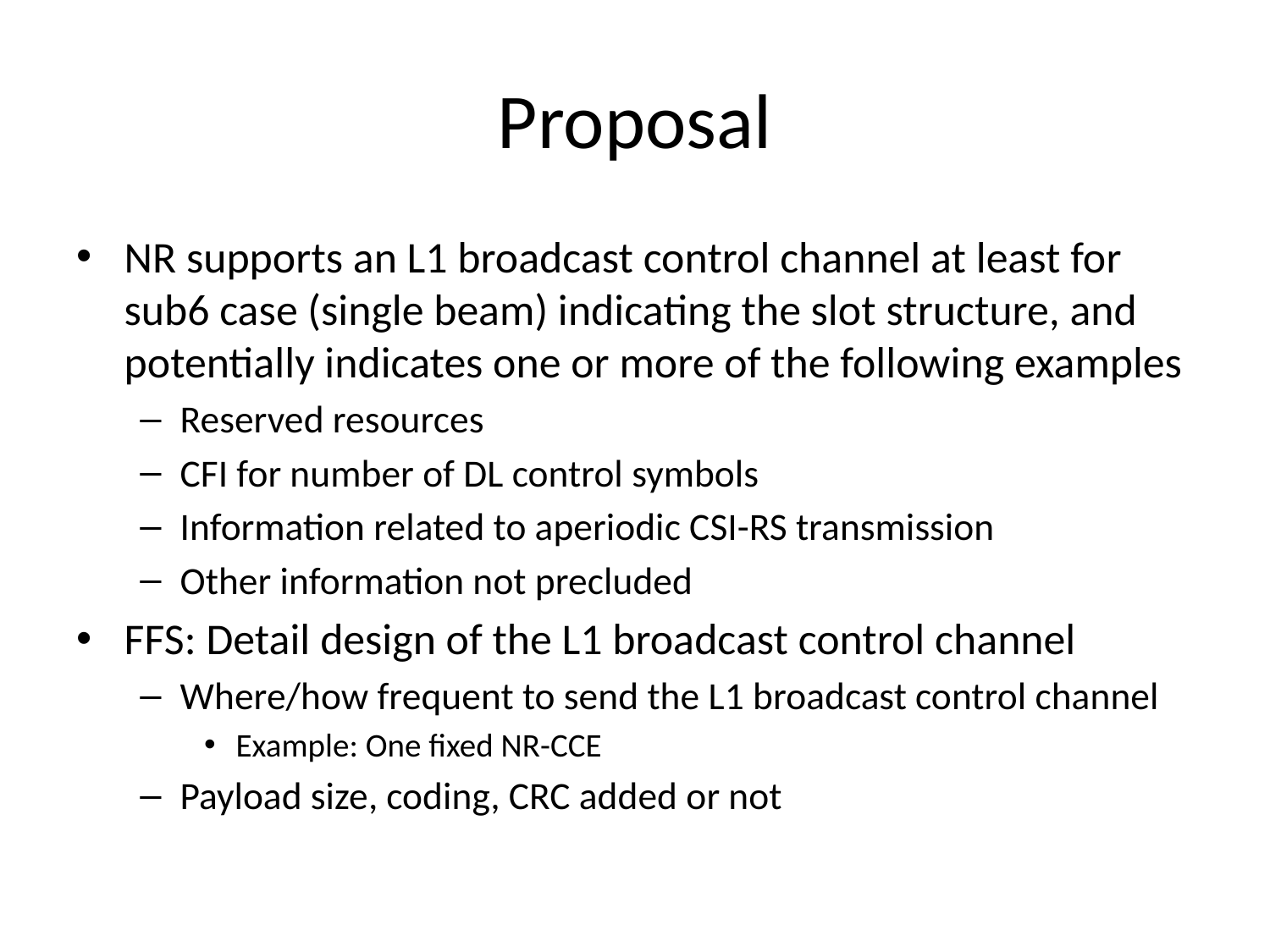

# Proposal
NR supports an L1 broadcast control channel at least for sub6 case (single beam) indicating the slot structure, and potentially indicates one or more of the following examples
Reserved resources
CFI for number of DL control symbols
Information related to aperiodic CSI-RS transmission
Other information not precluded
FFS: Detail design of the L1 broadcast control channel
Where/how frequent to send the L1 broadcast control channel
Example: One fixed NR-CCE
Payload size, coding, CRC added or not